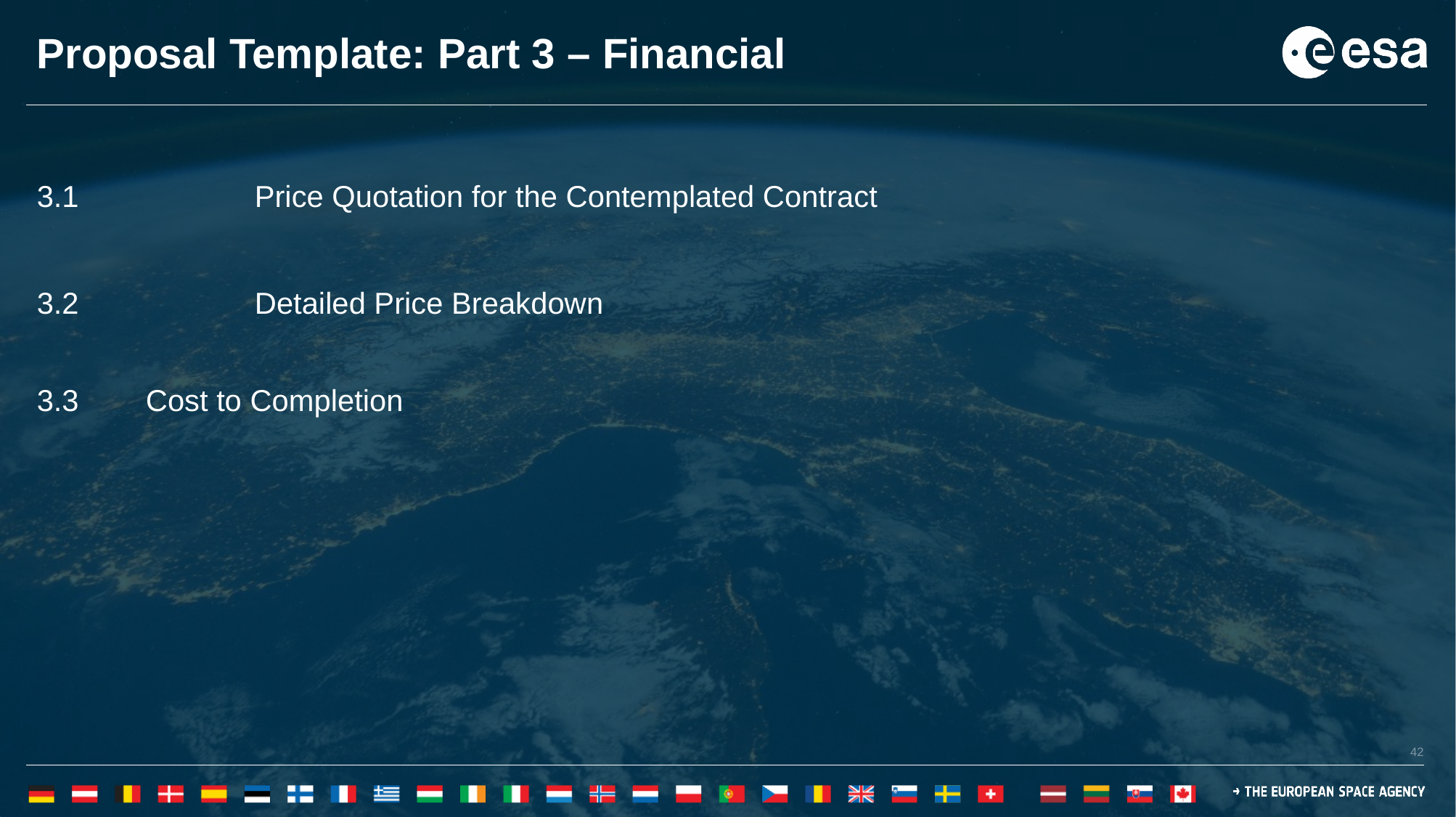

# Proposal Template: Part 3 – Financial
3.1		Price Quotation for the Contemplated Contract
3.2		Detailed Price Breakdown
3.3	Cost to Completion